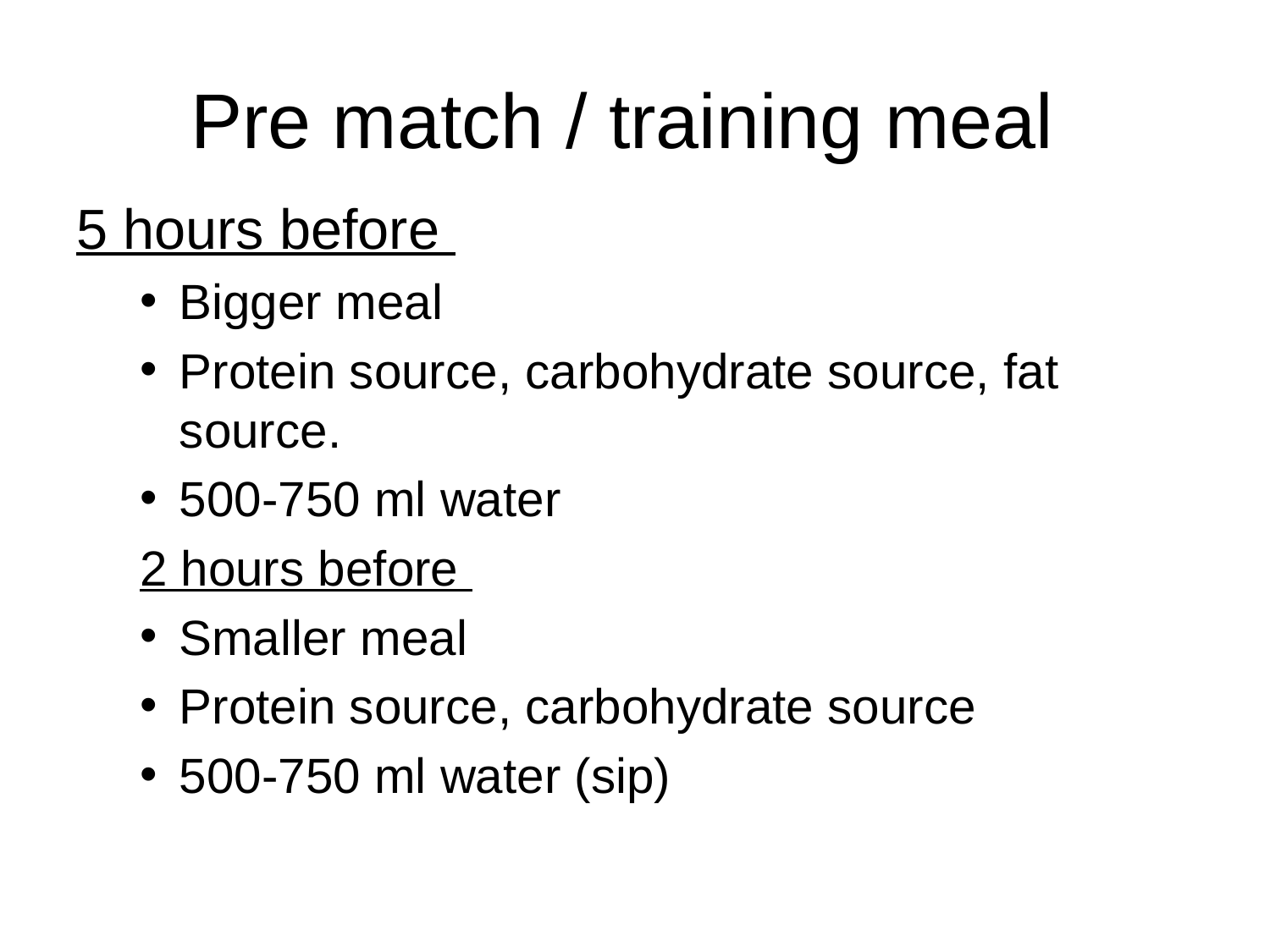

# Pre match / training meal
5 hours before
Bigger meal
Protein source, carbohydrate source, fat source.
500-750 ml water
2 hours before
Smaller meal
Protein source, carbohydrate source
500-750 ml water (sip)